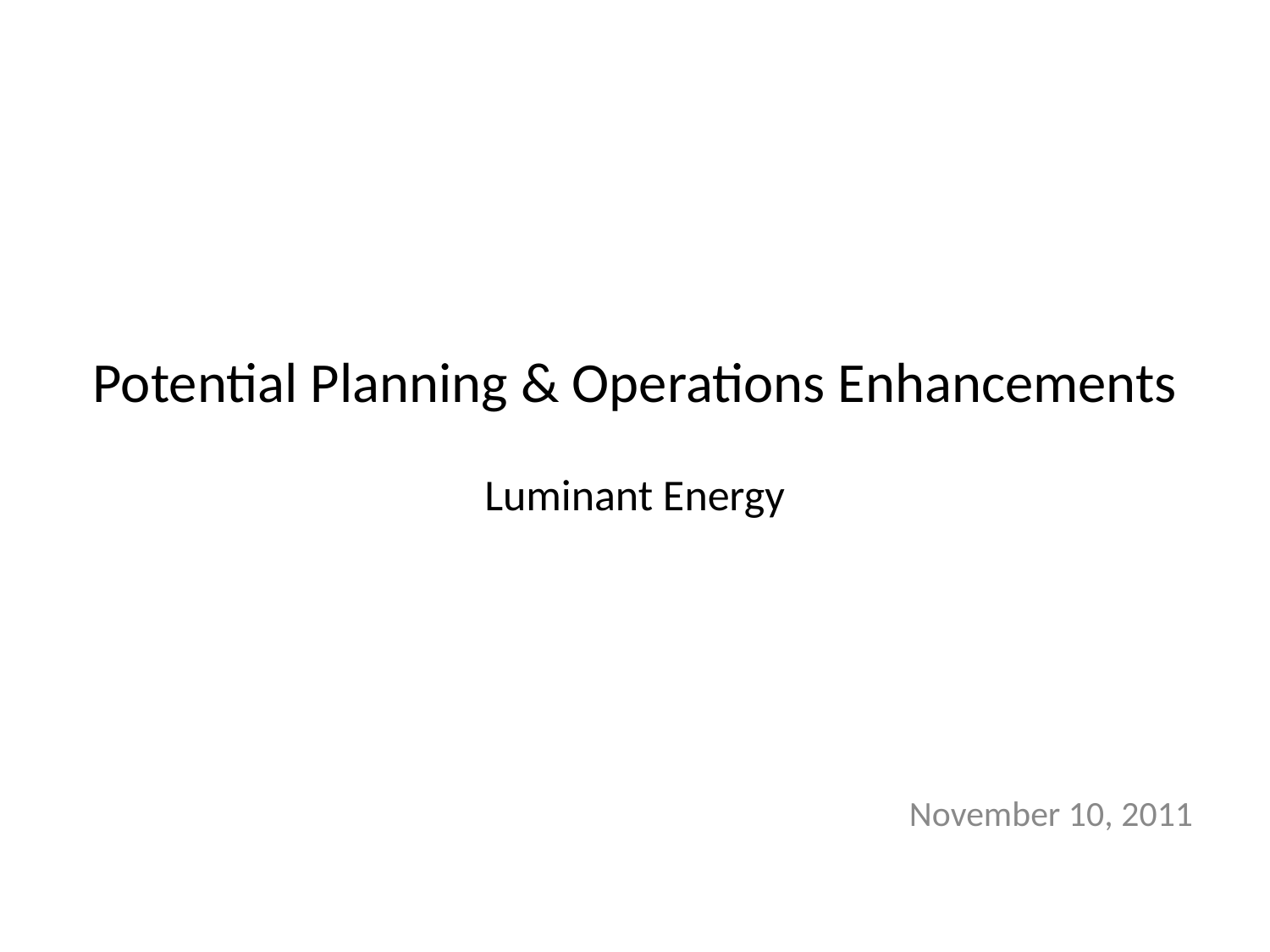

Potential Planning & Operations Enhancements
Luminant Energy
November 10, 2011